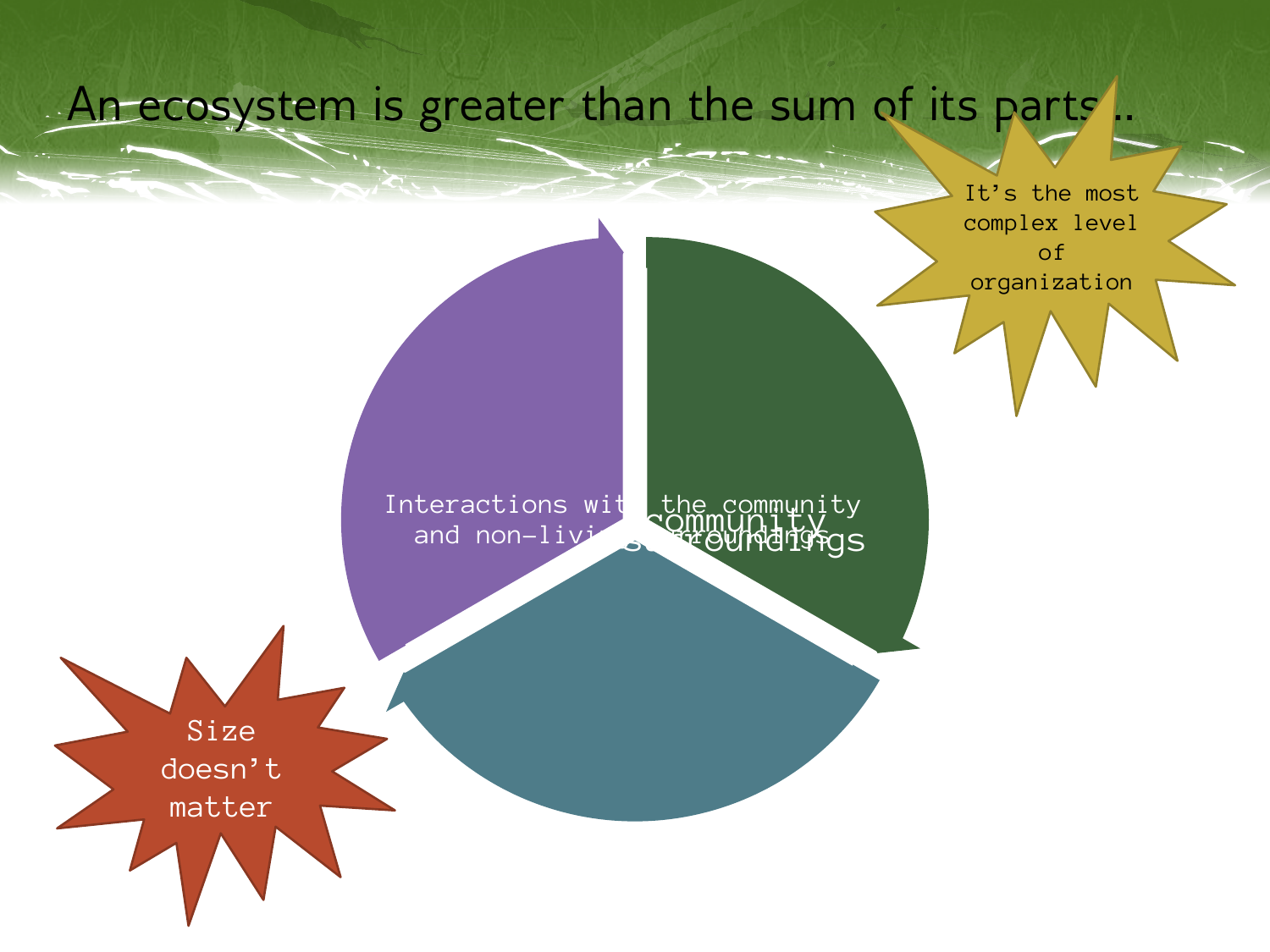

# An ecosystem is greater than the sum of its parts…
It’s the most complex level of organization
A living community
Non-living surroundings
Interactions with the community and non-living surroundings
Size doesn’t matter